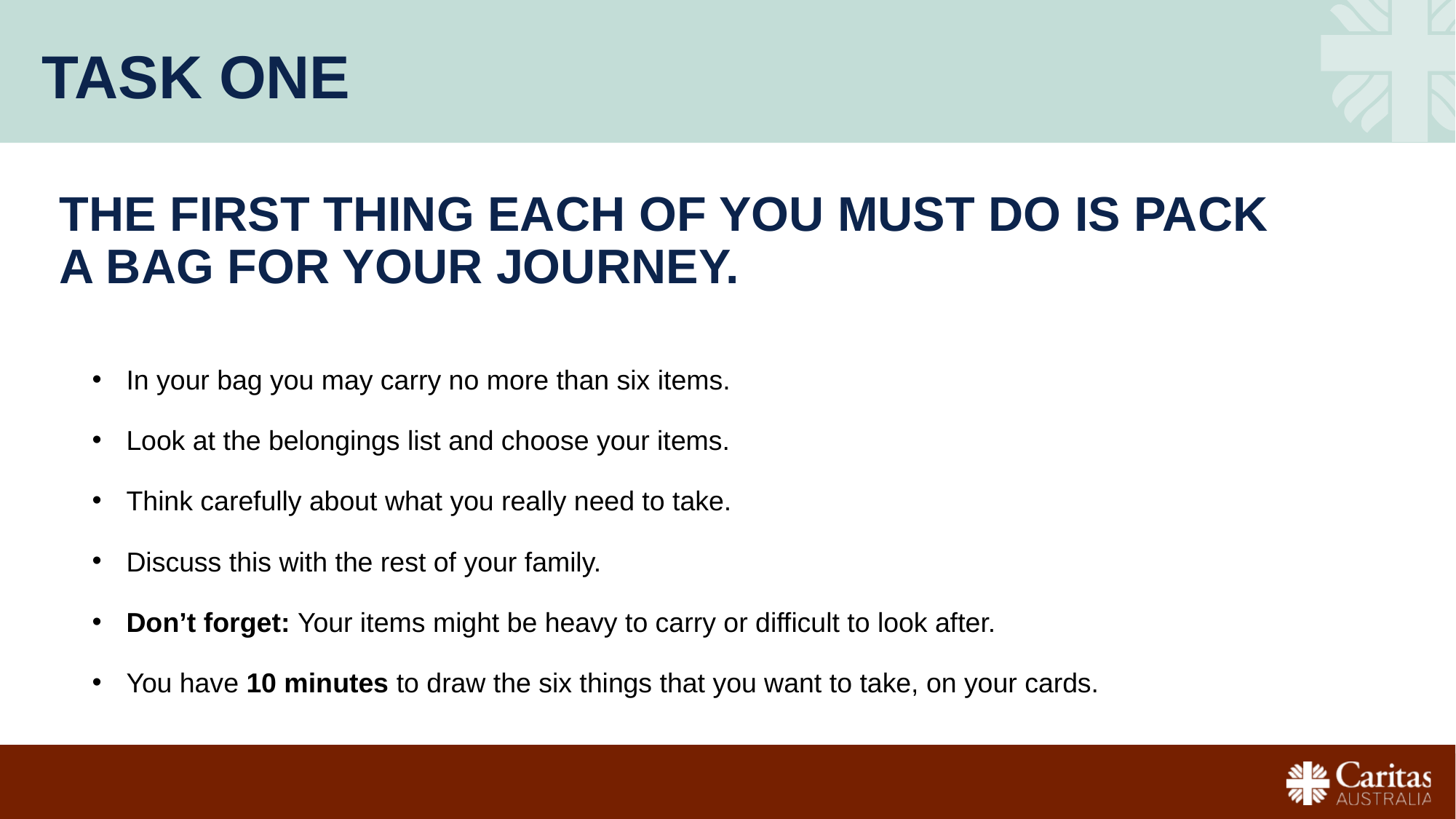

# Task one
The first thing each of you must do is pack a bag for your journey.
In your bag you may carry no more than six items.
Look at the belongings list and choose your items.
Think carefully about what you really need to take.
Discuss this with the rest of your family.
Don’t forget: Your items might be heavy to carry or difficult to look after.
You have 10 minutes to draw the six things that you want to take, on your cards.